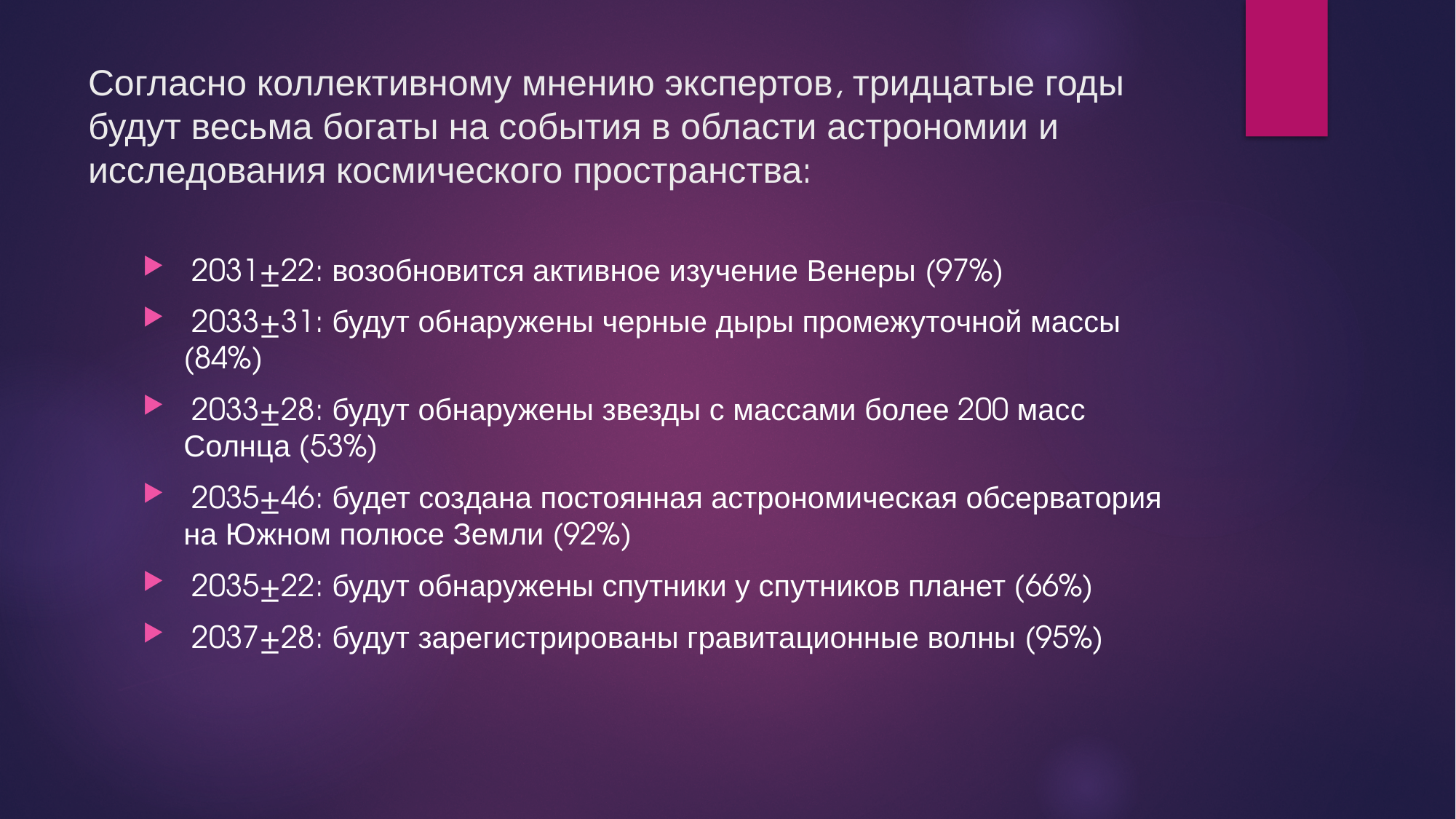

# Согласно коллективному мнению экспертов, тридцатые годы будут весьма богаты на события в области астрономии и исследования космического пространства:
 2031±22: возобновится активное изучение Венеры (97%)
 2033±31: будут обнаружены черные дыры промежуточной массы (84%)
 2033±28: будут обнаружены звезды с массами более 200 масс Солнца (53%)
 2035±46: будет создана постоянная астрономическая обсерватория на Южном полюсе Земли (92%)
 2035±22: будут обнаружены спутники у спутников планет (66%)
 2037±28: будут зарегистрированы гравитационные волны (95%)